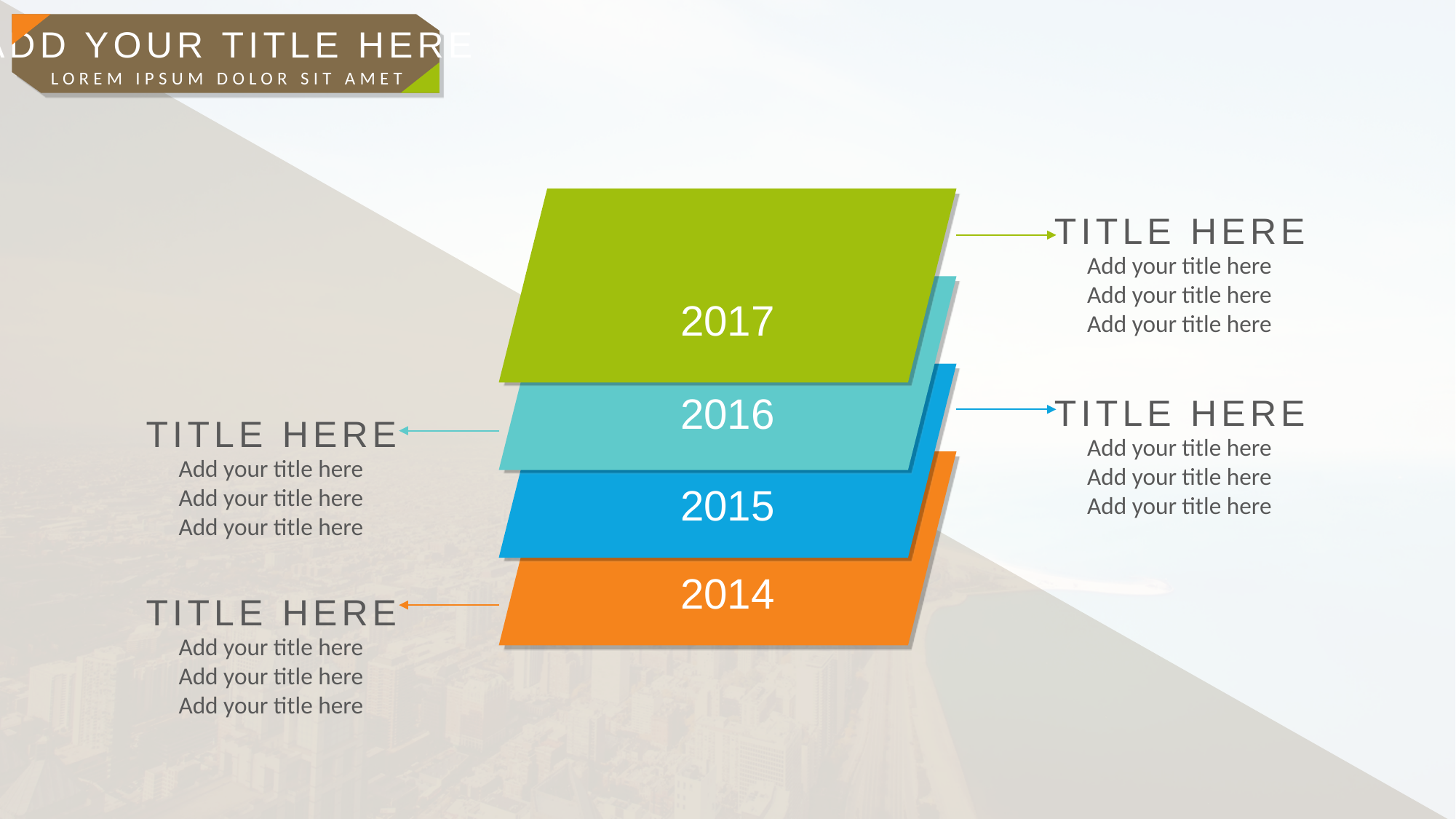

ADD YOUR TITLE HERE
LOREM IPSUM DOLOR SIT AMET

2017
TITLE HERE
Add your title here
Add your title here
Add your title here

2016

2015
TITLE HERE
Add your title here
Add your title here
Add your title here

TITLE HERE
Add your title here
Add your title here
Add your title here

2014
TITLE HERE
Add your title here
Add your title here
Add your title here